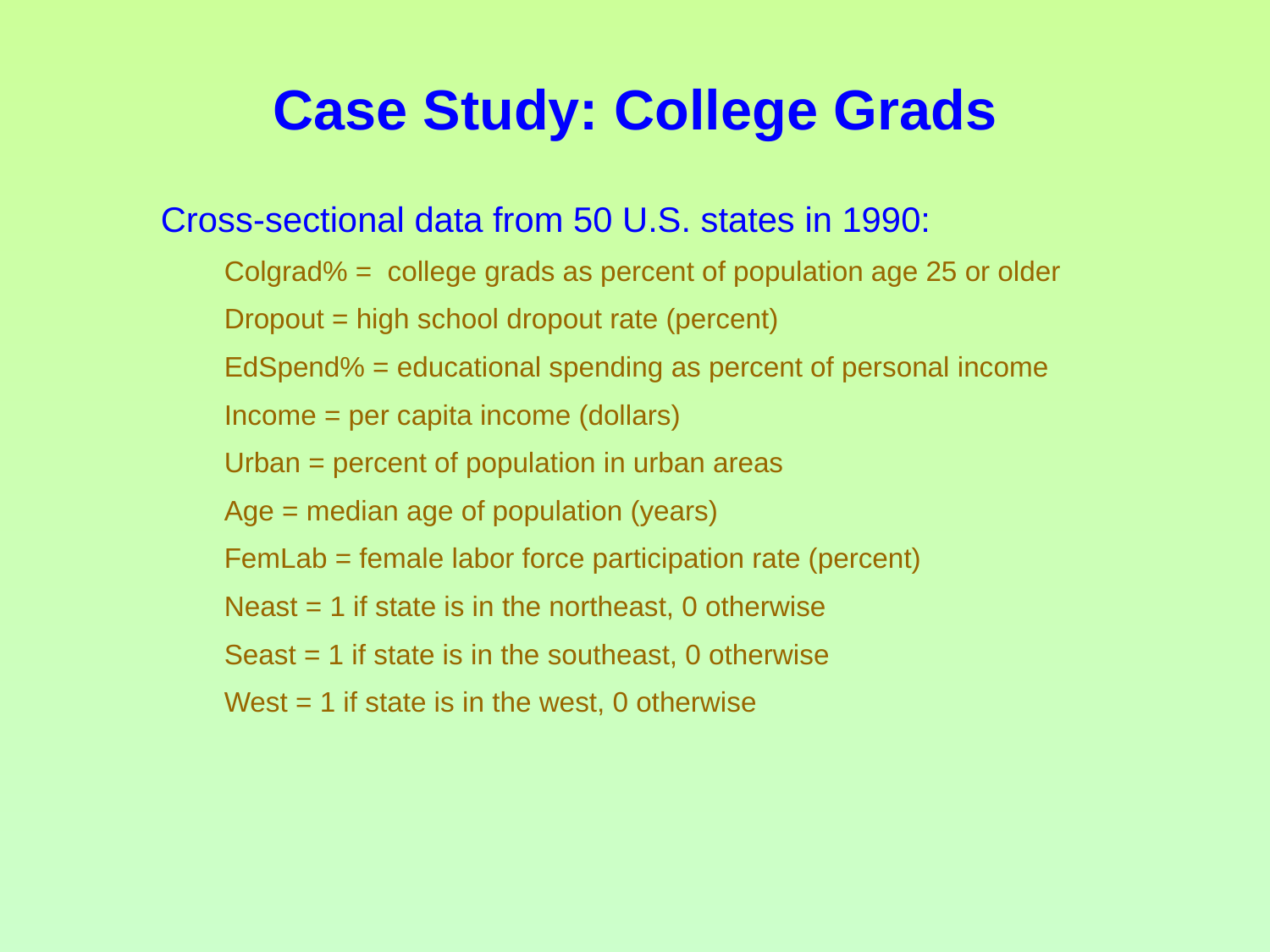

# Case Study: College Grads
Cross-sectional data from 50 U.S. states in 1990:
Colgrad% =  college grads as percent of population age 25 or older
Dropout = high school dropout rate (percent)
EdSpend% = educational spending as percent of personal income
Income = per capita income (dollars)
Urban = percent of population in urban areas
Age = median age of population (years)
FemLab = female labor force participation rate (percent)
Neast = 1 if state is in the northeast, 0 otherwise
Seast = 1 if state is in the southeast, 0 otherwise
West = 1 if state is in the west, 0 otherwise